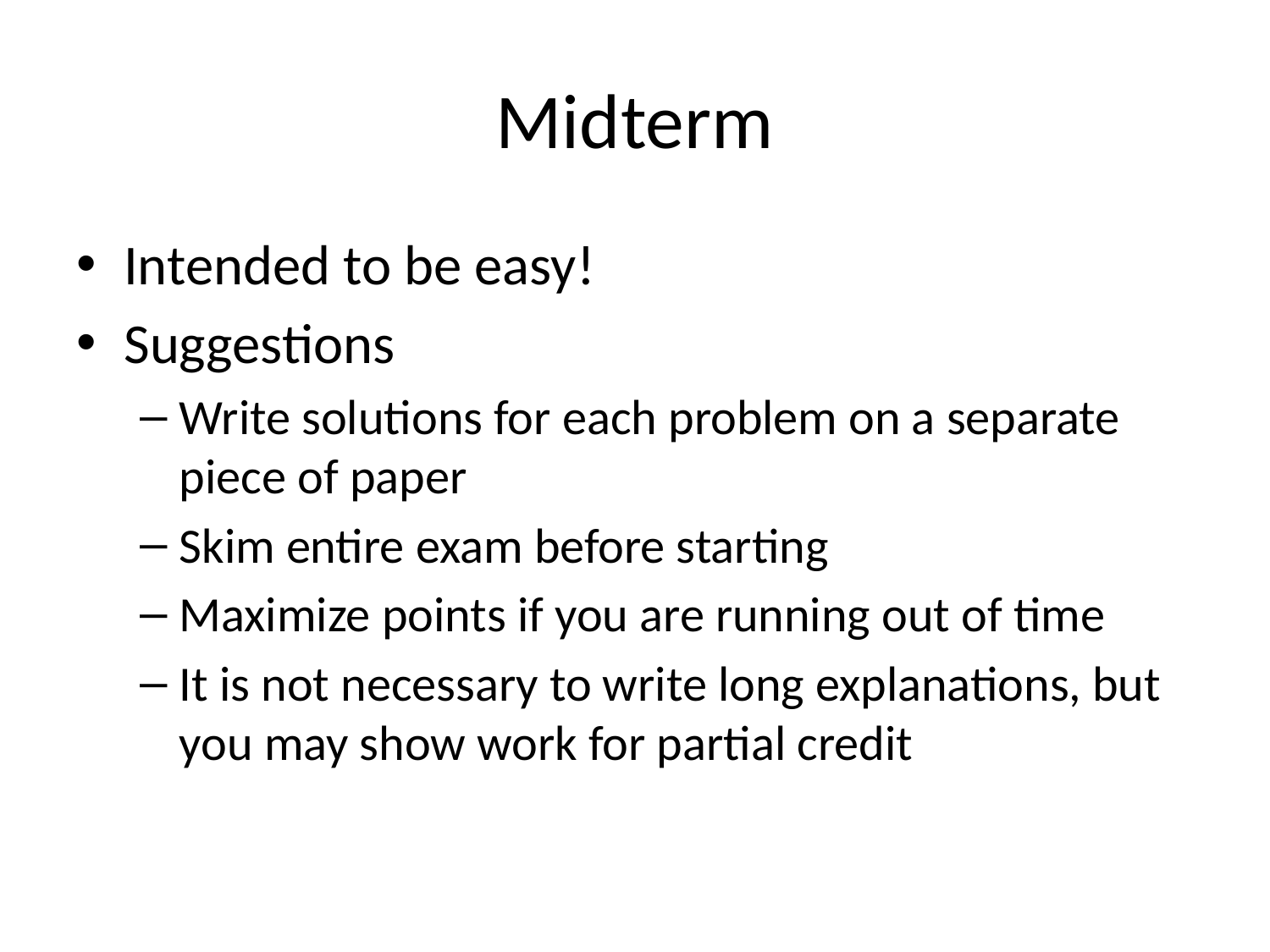

# Midterm
Intended to be easy!
Suggestions
Write solutions for each problem on a separate piece of paper
Skim entire exam before starting
Maximize points if you are running out of time
It is not necessary to write long explanations, but you may show work for partial credit